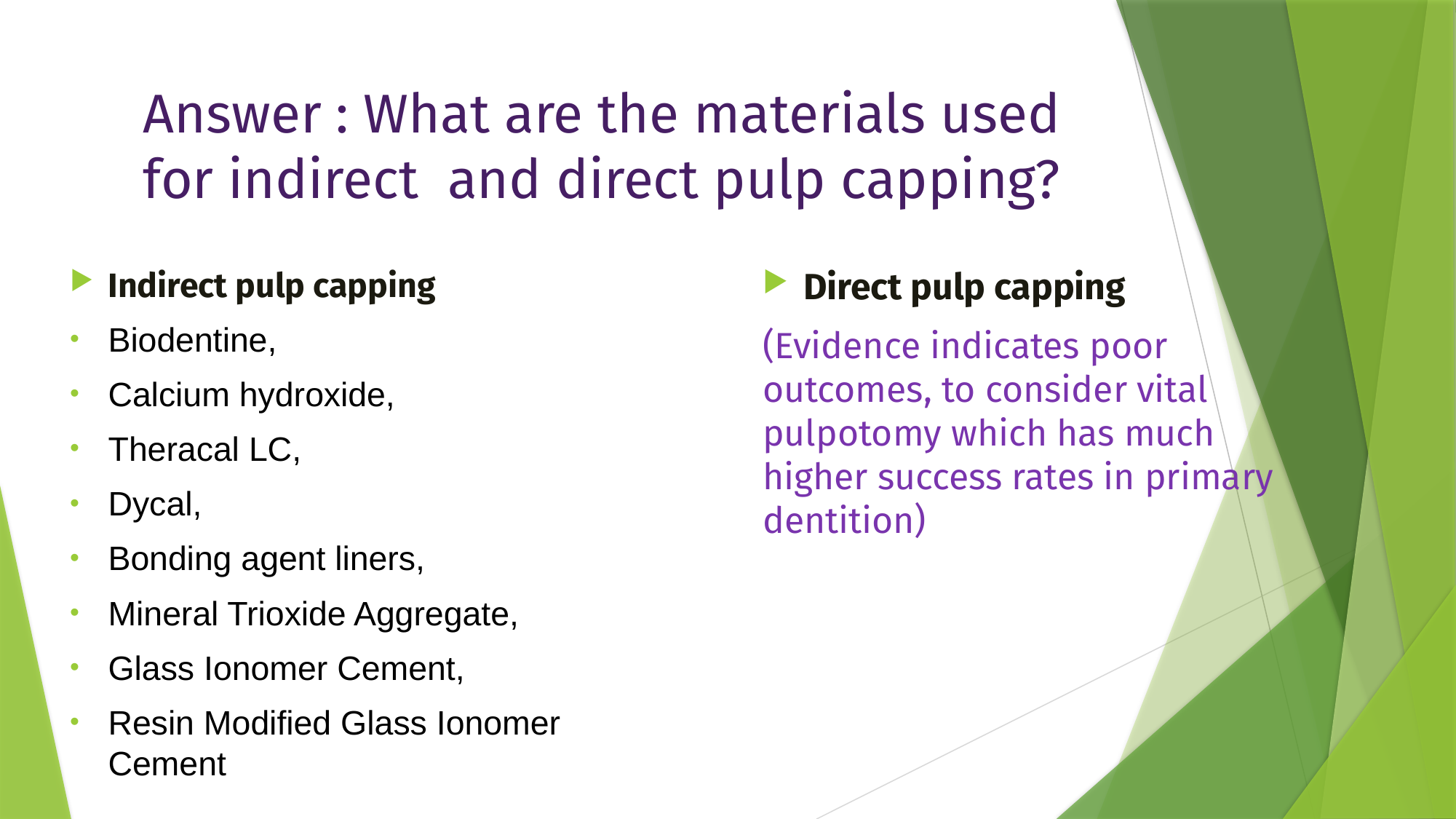

# Answer : What are the materials used for indirect  and direct pulp capping?
Direct pulp capping
(Evidence indicates poor outcomes, to consider vital pulpotomy which has much higher success rates in primary dentition)
Indirect pulp capping
Biodentine,
Calcium hydroxide,
Theracal LC,
Dycal,
Bonding agent liners,
Mineral Trioxide Aggregate,
Glass Ionomer Cement,
Resin Modified Glass Ionomer Cement